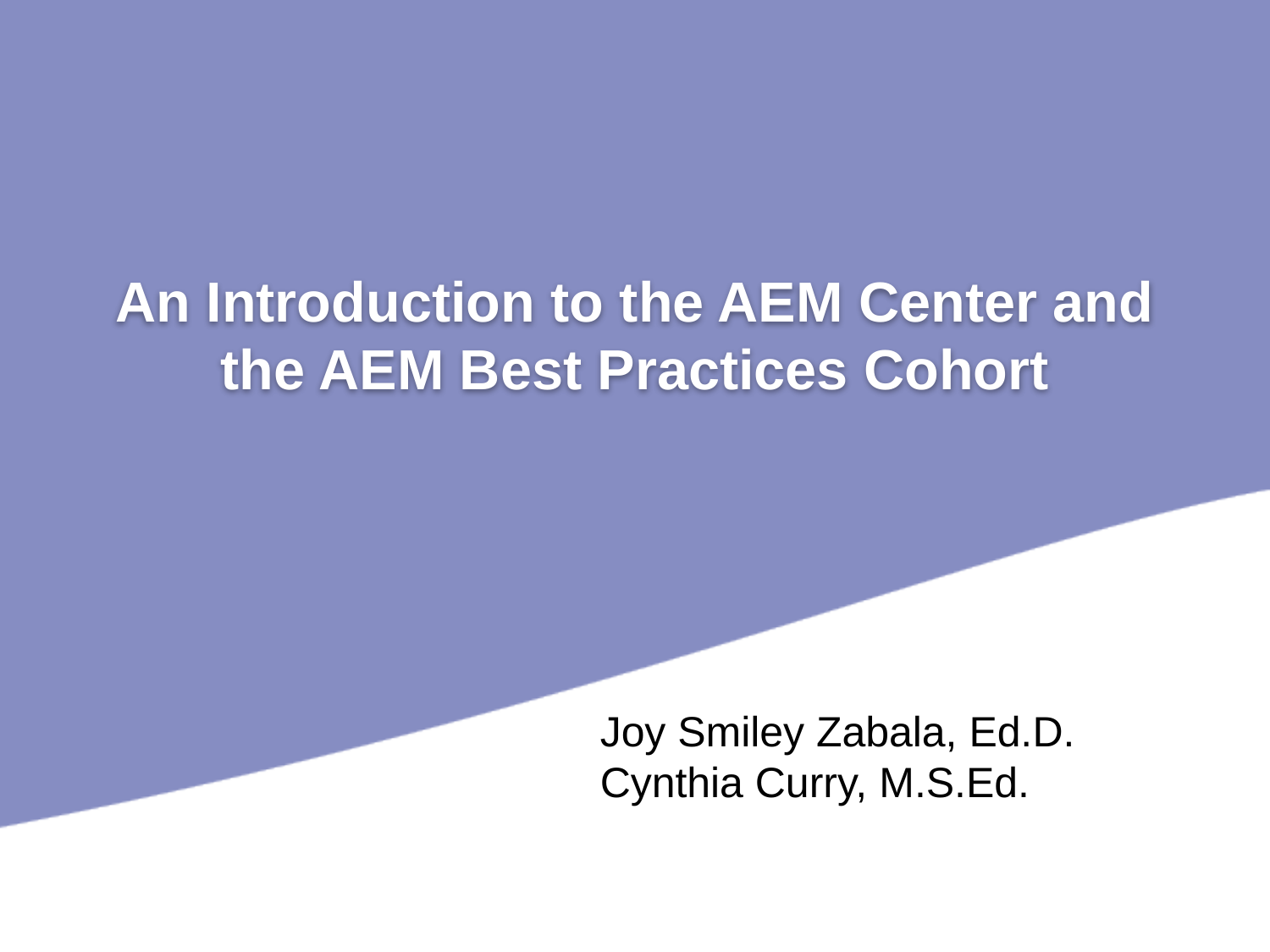

# An Introduction to the AEM Center and the AEM Best Practices Cohort
Joy Smiley Zabala, Ed.D.
Cynthia Curry, M.S.Ed.